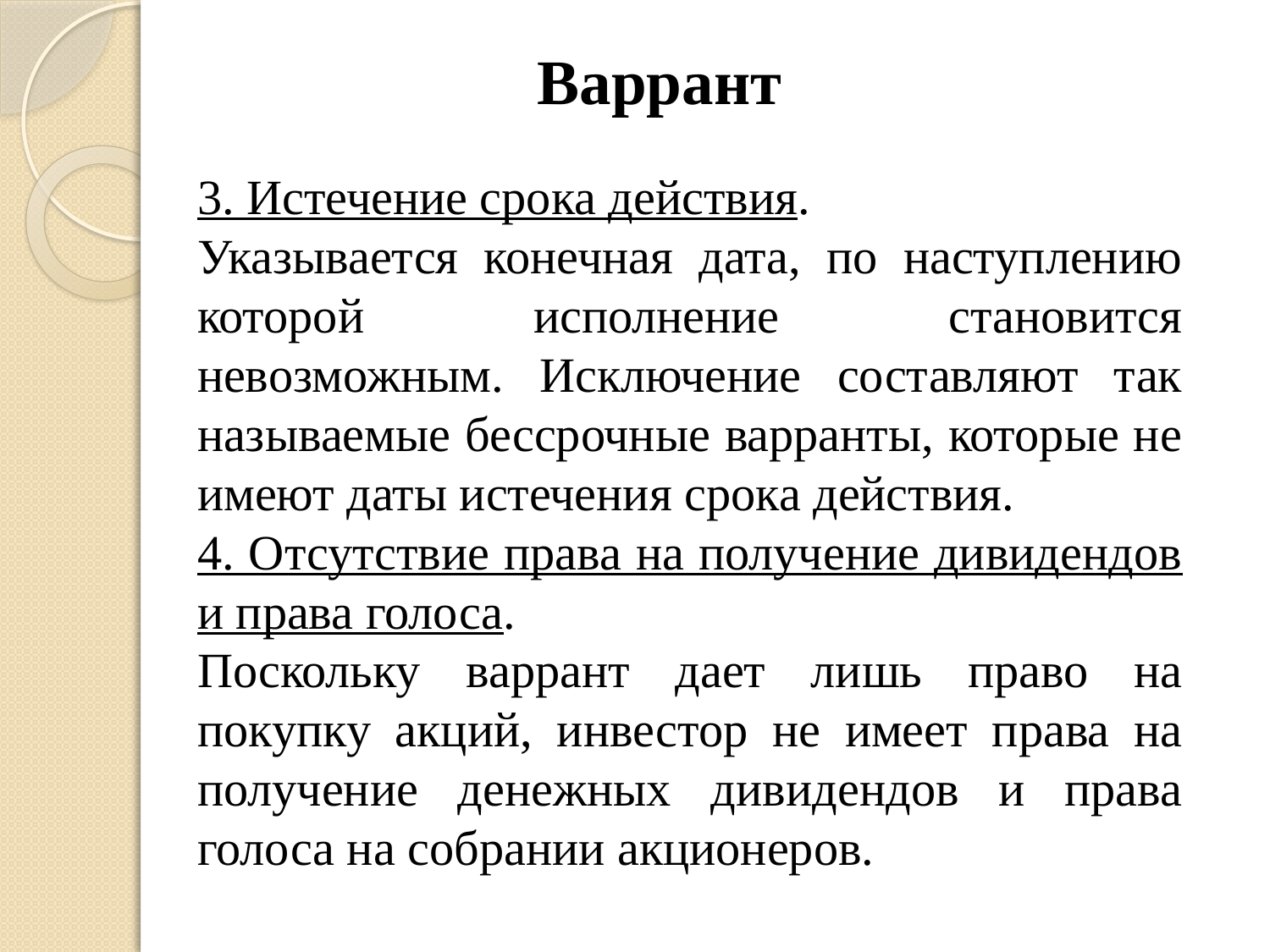

# Варрант

3. Истечение срока действия.
Указывается конечная дата, по наступлению которой исполнение становится невозможным. Исключение составляют так называемые бессрочные варранты, которые не имеют даты истечения срока действия.
4. Отсутствие права на получение дивидендов и права голоса.
Поскольку варрант дает лишь право на покупку акций, инвестор не имеет права на получение денежных дивидендов и права голоса на собрании акционеров.